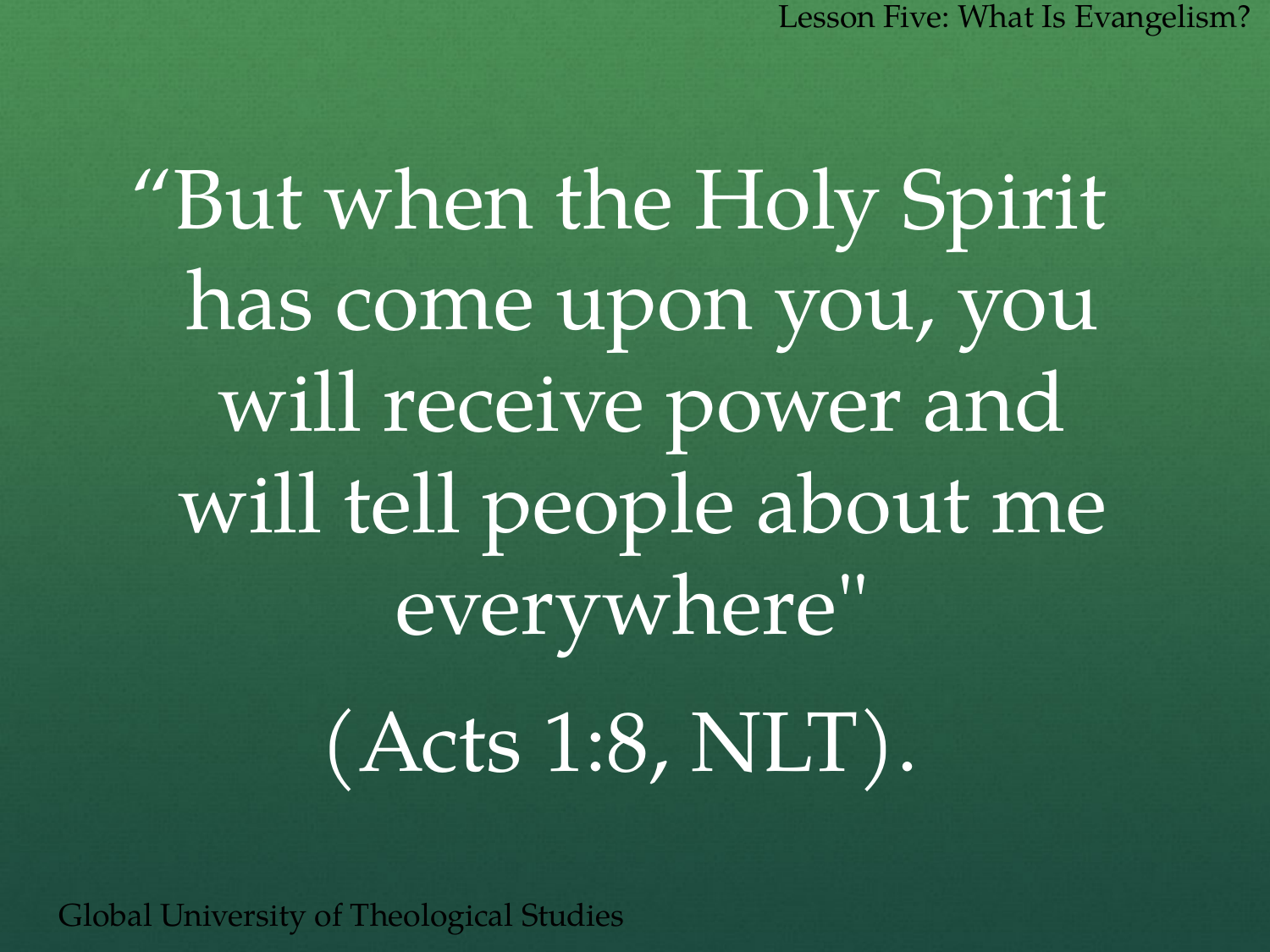

Lesson Five: What Is Evangelism?

“But when the Holy Spirit has come upon you, you will receive power and will tell people about me everywhere"
(Acts 1:8, NLT).
Global University of Theological Studies